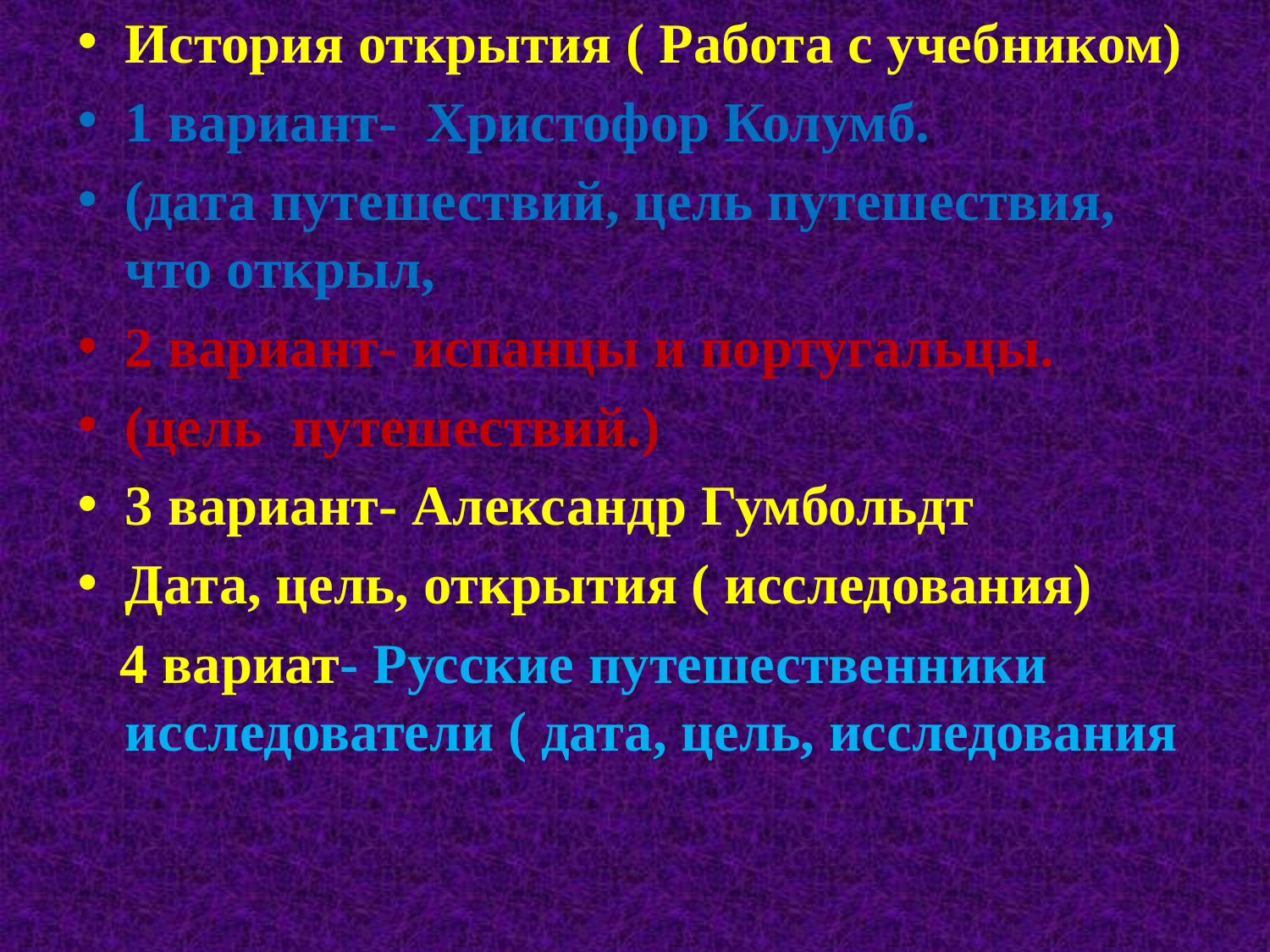

История открытия ( Работа с учебником)
1 вариант-  Христофор Колумб.
(дата путешествий, цель путешествия, что открыл,
2 вариант- испанцы и португальцы.
(цель  путешествий.)
3 вариант- Александр Гумбольдт
Дата, цель, открытия ( исследования)
   4 вариат- Русские путешественники исследователи ( дата, цель, исследования